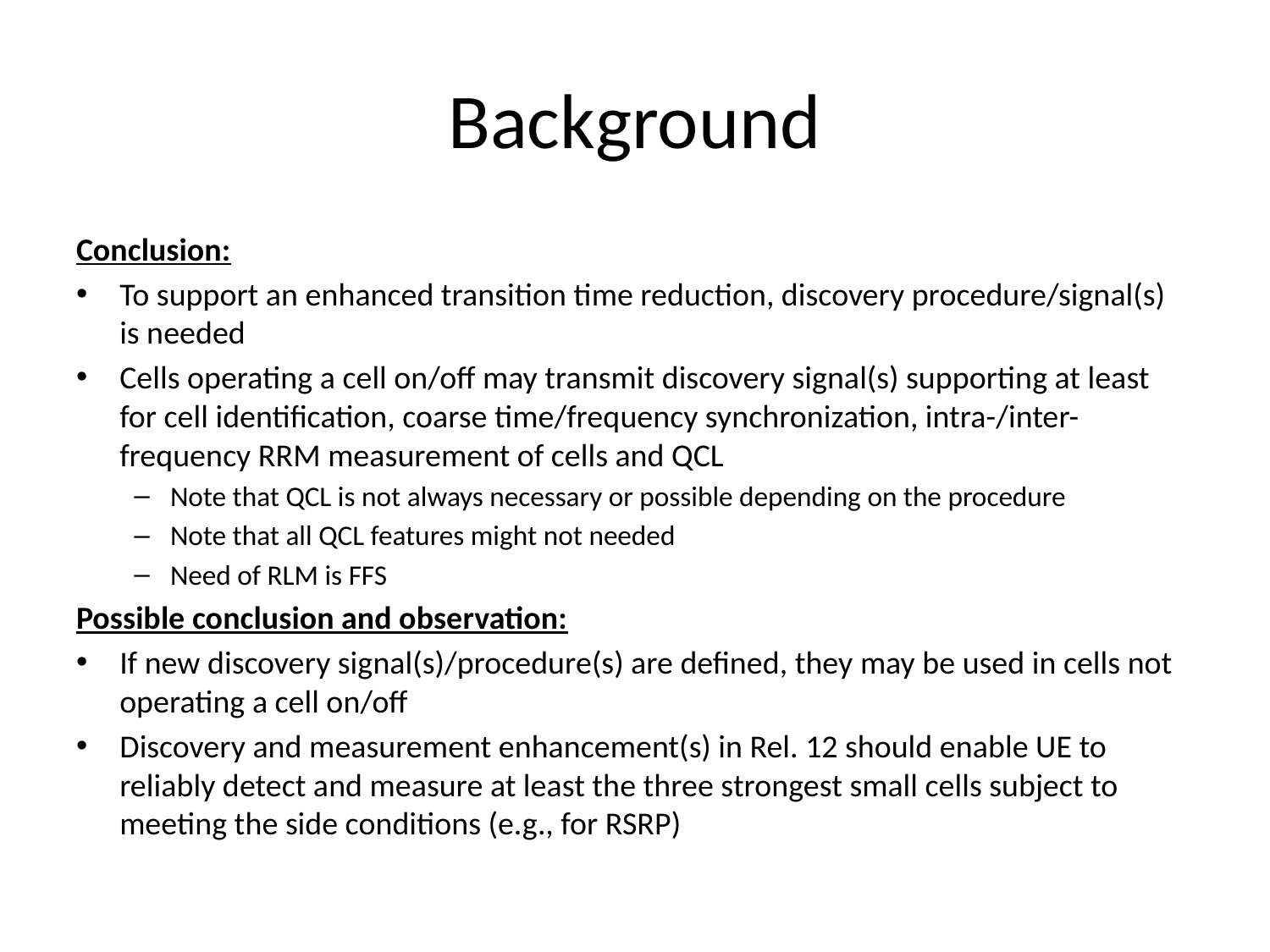

# Background
Conclusion:
To support an enhanced transition time reduction, discovery procedure/signal(s) is needed
Cells operating a cell on/off may transmit discovery signal(s) supporting at least for cell identification, coarse time/frequency synchronization, intra-/inter- frequency RRM measurement of cells and QCL
Note that QCL is not always necessary or possible depending on the procedure
Note that all QCL features might not needed
Need of RLM is FFS
Possible conclusion and observation:
If new discovery signal(s)/procedure(s) are defined, they may be used in cells not operating a cell on/off
Discovery and measurement enhancement(s) in Rel. 12 should enable UE to reliably detect and measure at least the three strongest small cells subject to meeting the side conditions (e.g., for RSRP)